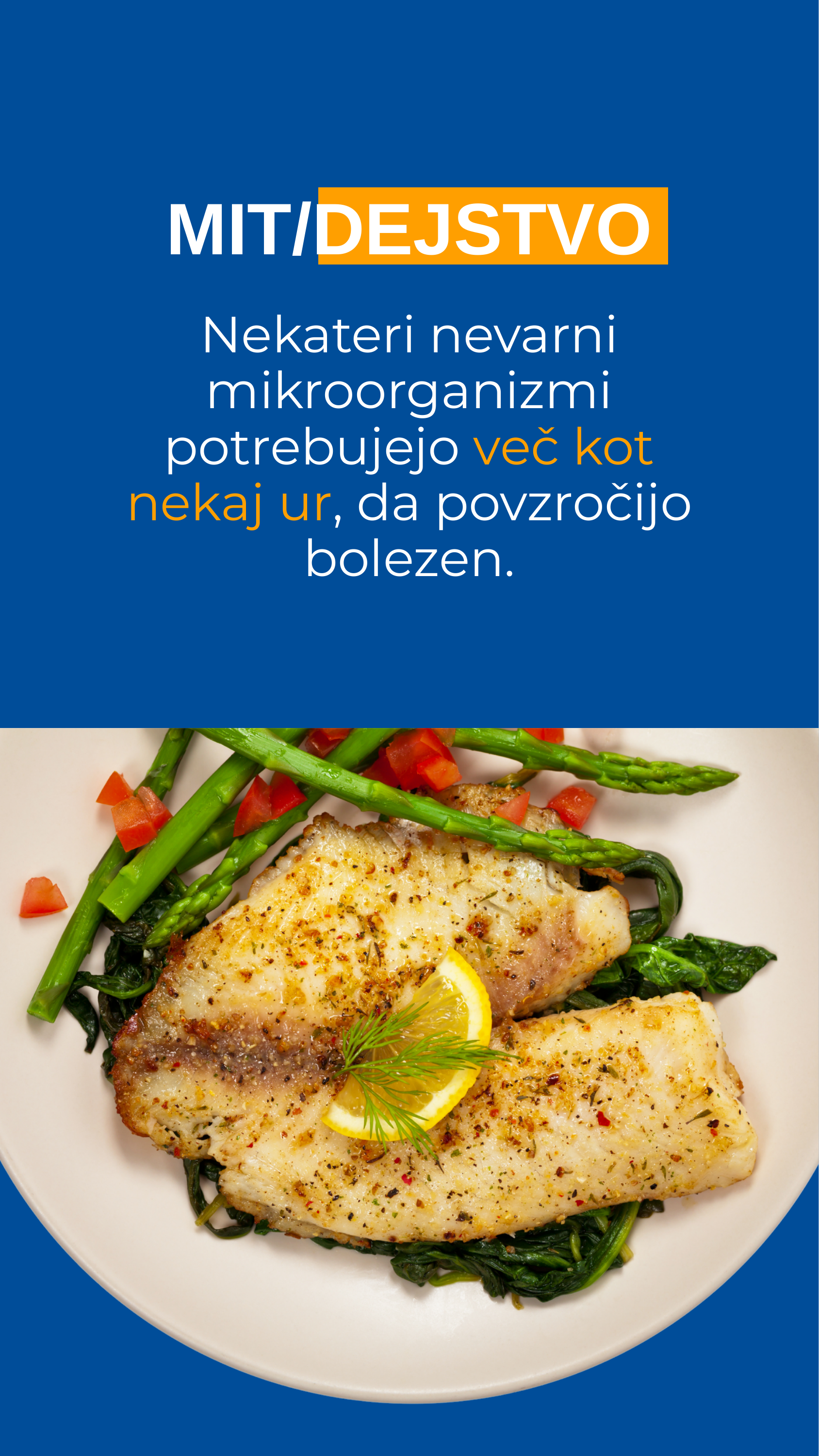

MIT/DEJSTVO

Nekateri nevarni mikroorganizmi potrebujejo več kot nekaj ur, da povzročijo bolezen.